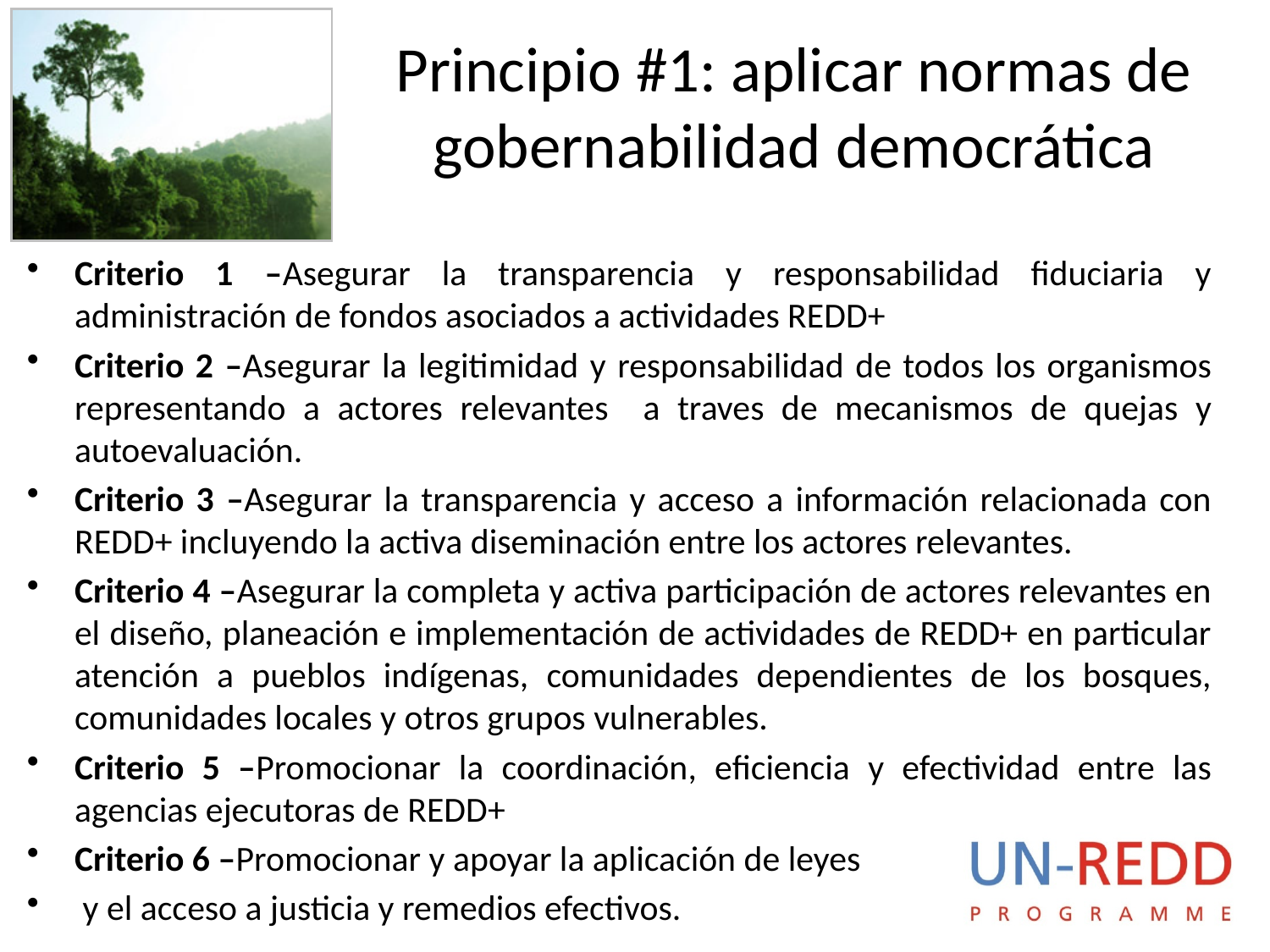

# Principio #1: aplicar normas de gobernabilidad democrática
Criterio 1 –Asegurar la transparencia y responsabilidad fiduciaria y administración de fondos asociados a actividades REDD+
Criterio 2 –Asegurar la legitimidad y responsabilidad de todos los organismos representando a actores relevantes  a traves de mecanismos de quejas y autoevaluación.
Criterio 3 –Asegurar la transparencia y acceso a información relacionada con REDD+ incluyendo la activa diseminación entre los actores relevantes.
Criterio 4 –Asegurar la completa y activa participación de actores relevantes en el diseño, planeación e implementación de actividades de REDD+ en particular atención a pueblos indígenas, comunidades dependientes de los bosques, comunidades locales y otros grupos vulnerables.
Criterio 5 –Promocionar la coordinación, eficiencia y efectividad entre las agencias ejecutoras de REDD+
Criterio 6 –Promocionar y apoyar la aplicación de leyes
 y el acceso a justicia y remedios efectivos.